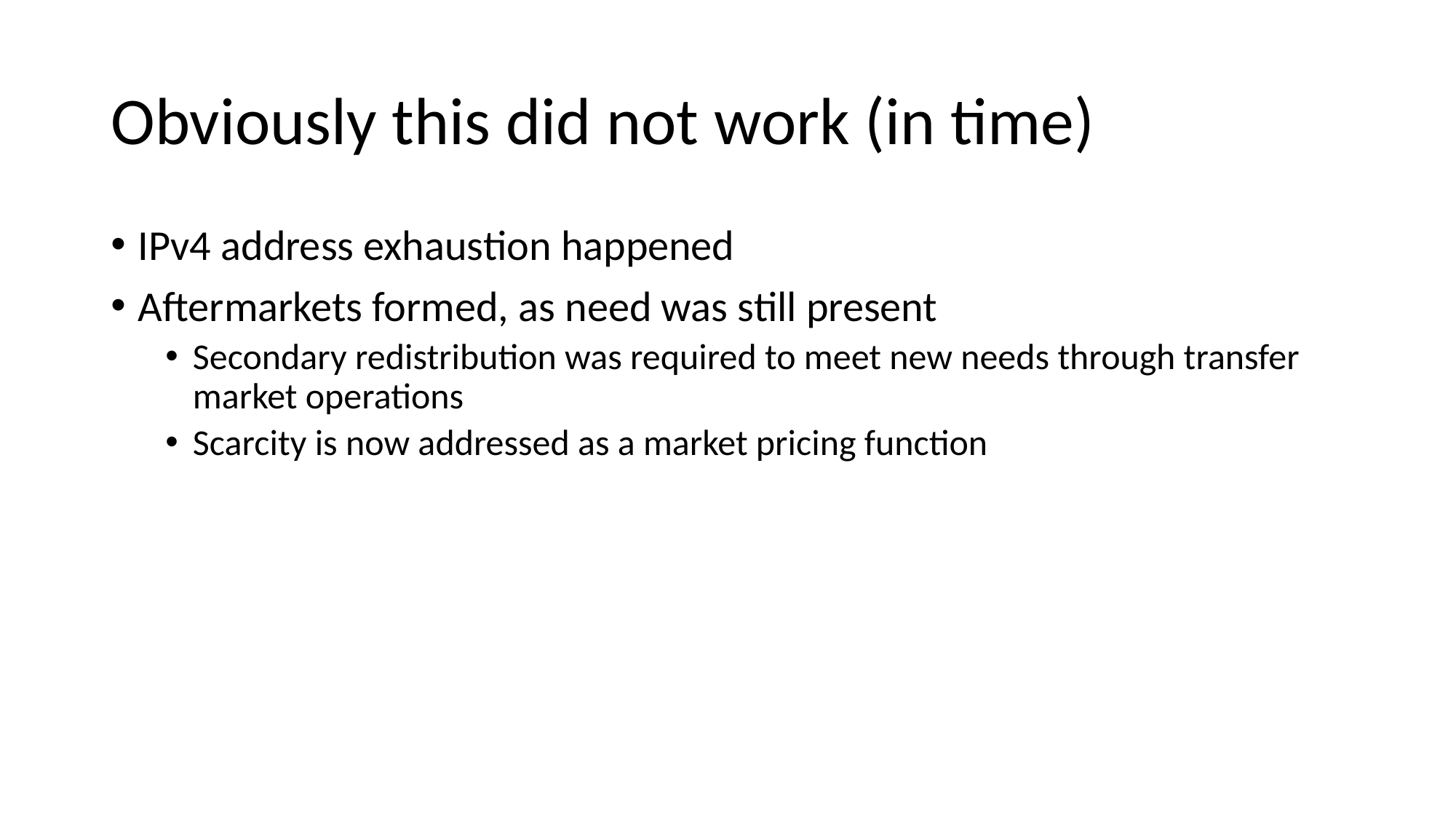

# Obviously this did not work (in time)
IPv4 address exhaustion happened
Aftermarkets formed, as need was still present
Secondary redistribution was required to meet new needs through transfer market operations
Scarcity is now addressed as a market pricing function